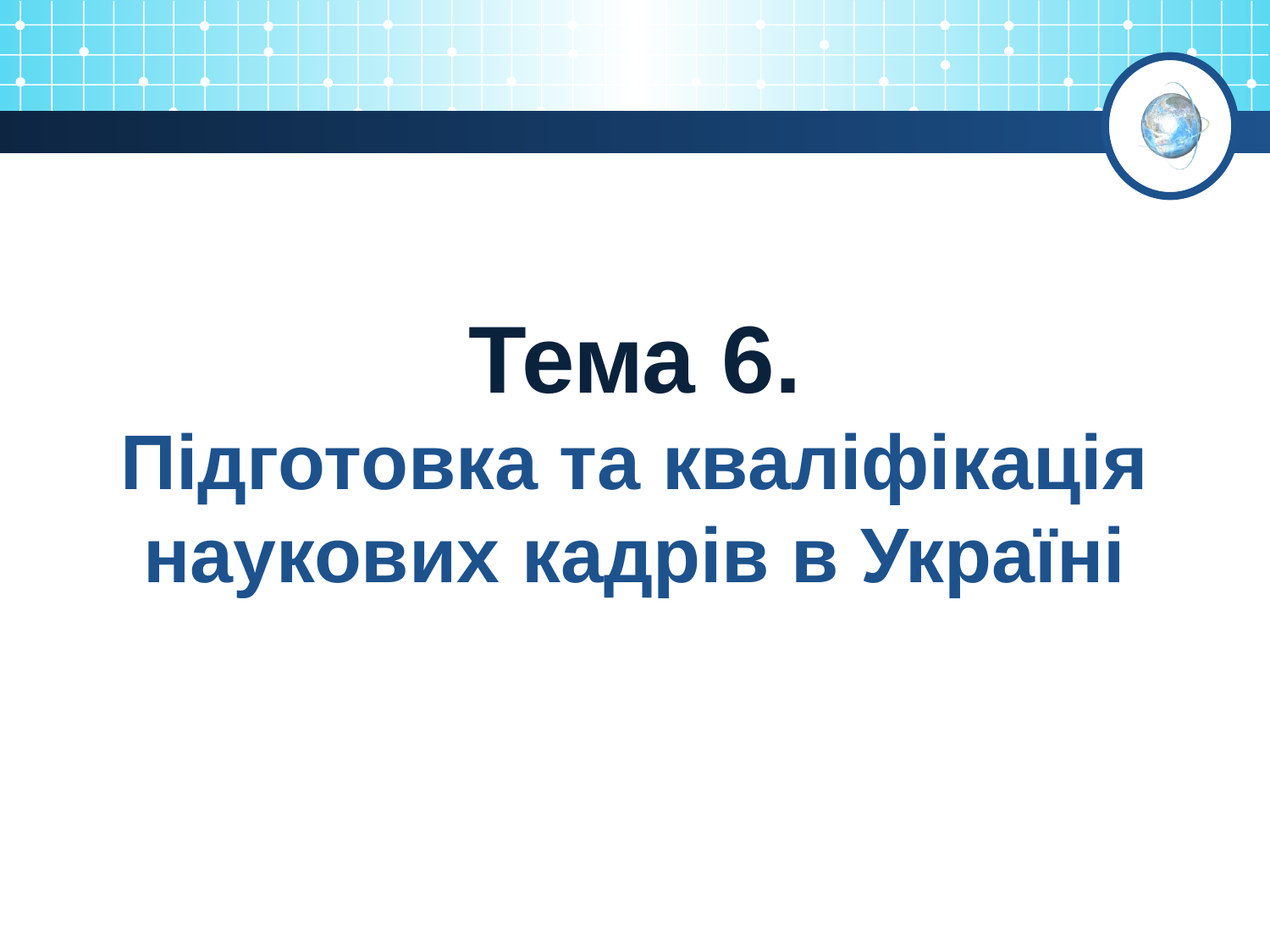

# Тема 6. Підготовка та кваліфікація наукових кадрів в Україні